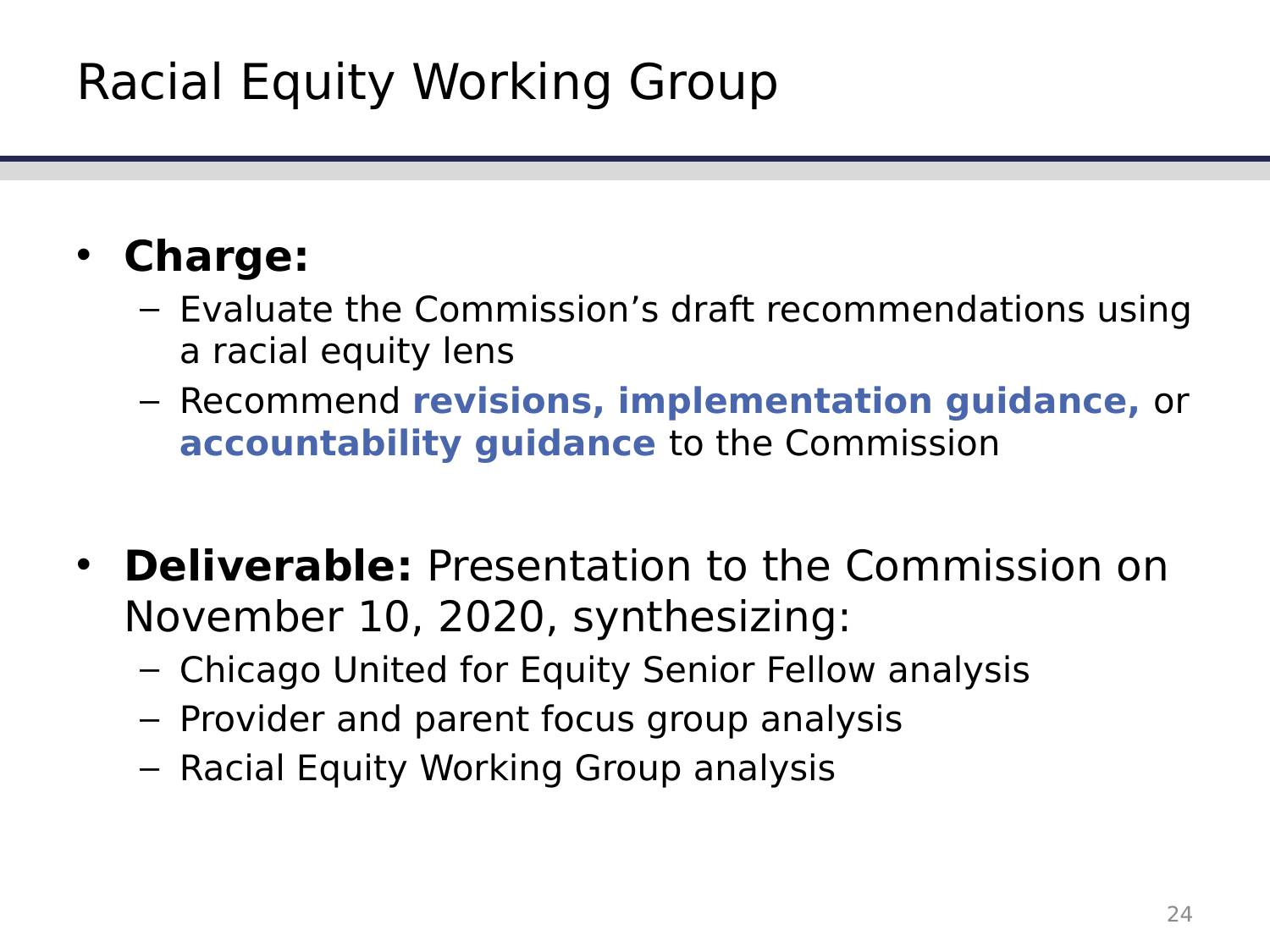

# Racial Equity Working Group
Charge:
Evaluate the Commission’s draft recommendations using a racial equity lens
Recommend revisions, implementation guidance, or accountability guidance to the Commission

Deliverable: Presentation to the Commission on November 10, 2020, synthesizing:
Chicago United for Equity Senior Fellow analysis
Provider and parent focus group analysis
Racial Equity Working Group analysis
24